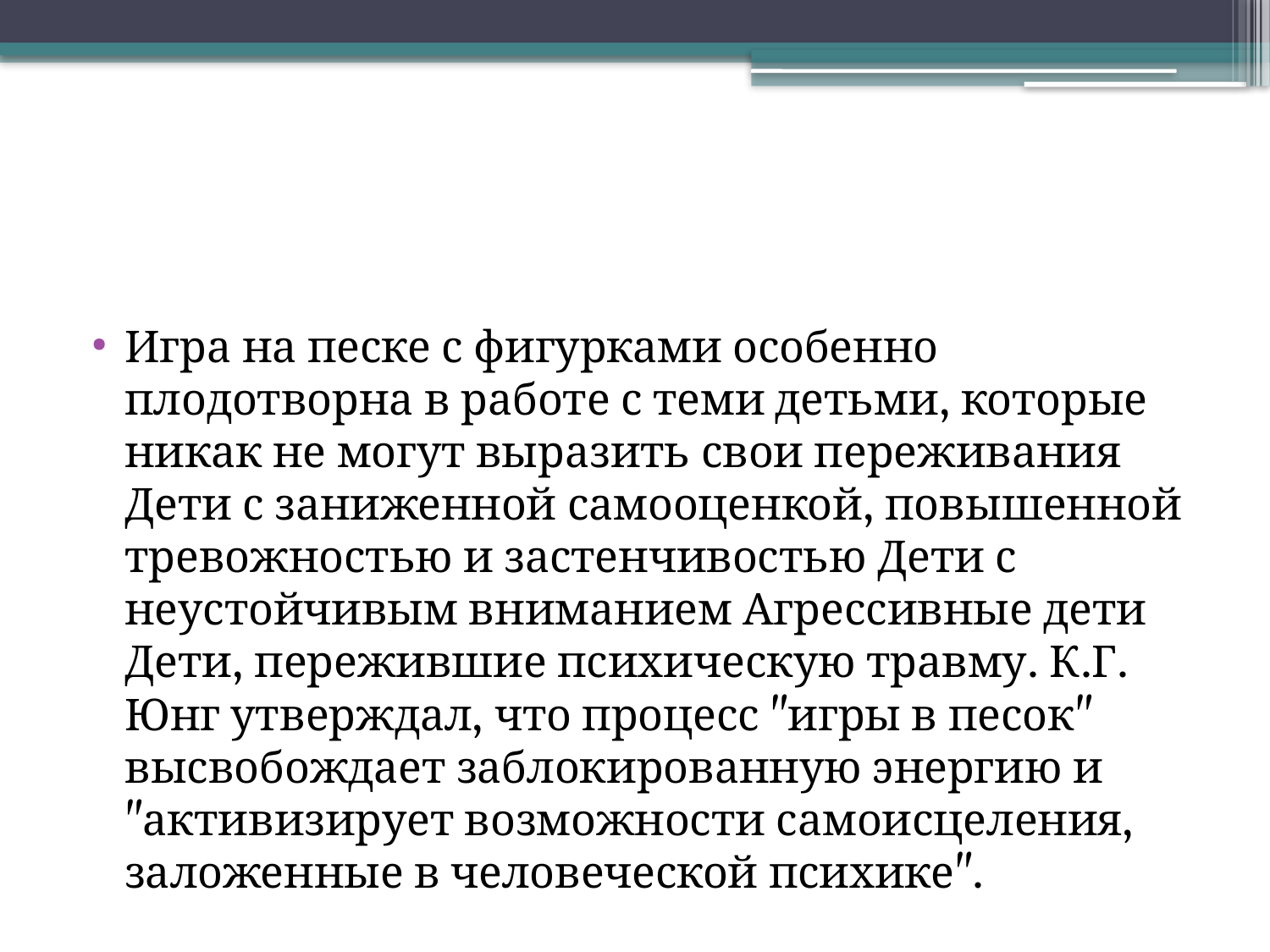

#
Игра на песке с фигурками особенно плодотворна в работе с теми детьми, которые никак не могут выразить свои переживания Дети с заниженной самооценкой, повышенной тревожностью и застенчивостью Дети с неустойчивым вниманием Агрессивные дети Дети, пережившие психическую травму. К.Г. Юнг утверждал, что процесс "игры в песок" высвобождает заблокированную энергию и "активизирует возможности самоисцеления, заложенные в человеческой психике".